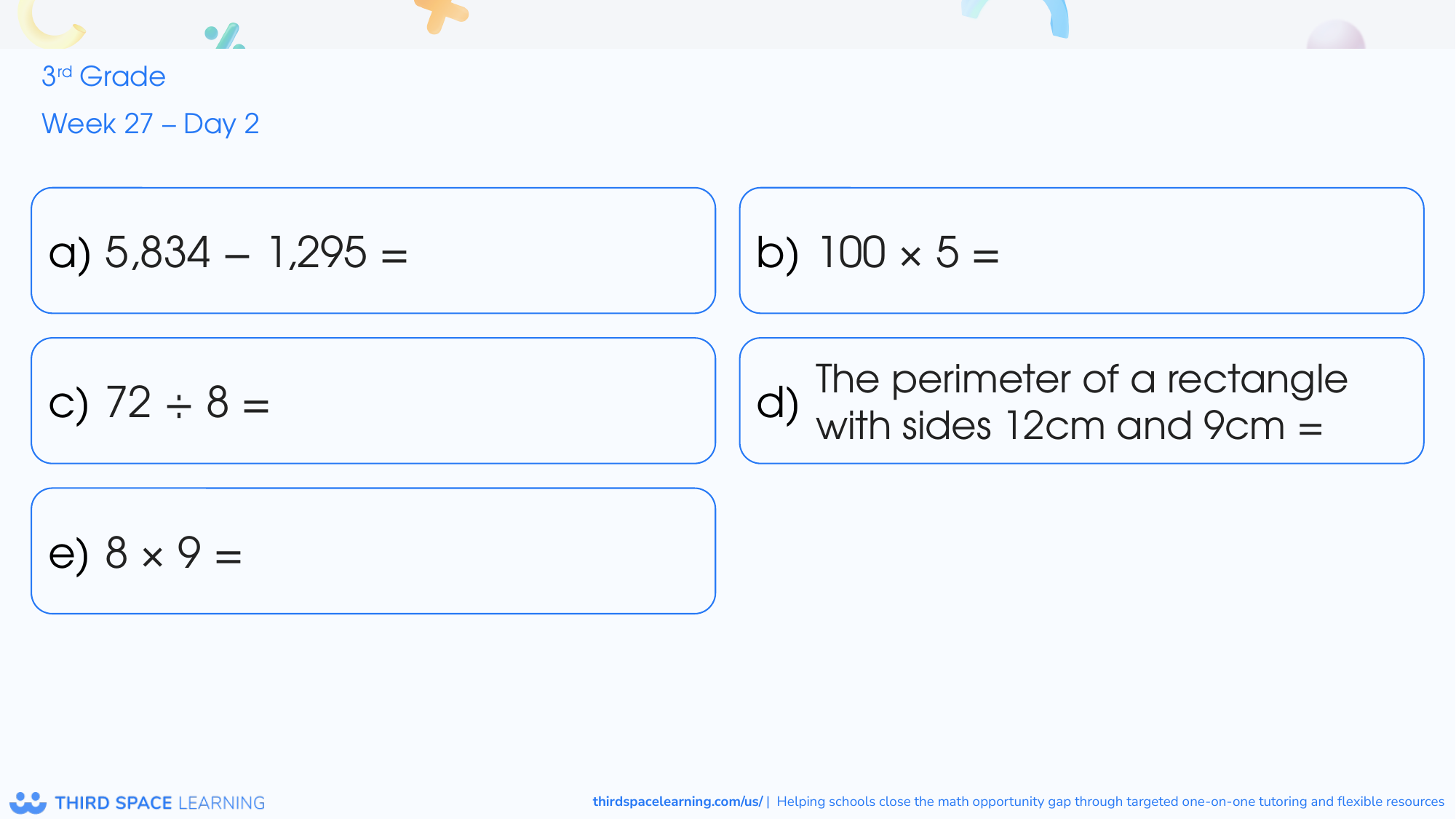

3rd Grade
Week 27 – Day 2
5,834 − 1,295 =
100 × 5 =
72 ÷ 8 =
The perimeter of a rectangle with sides 12cm and 9cm =
8 × 9 =